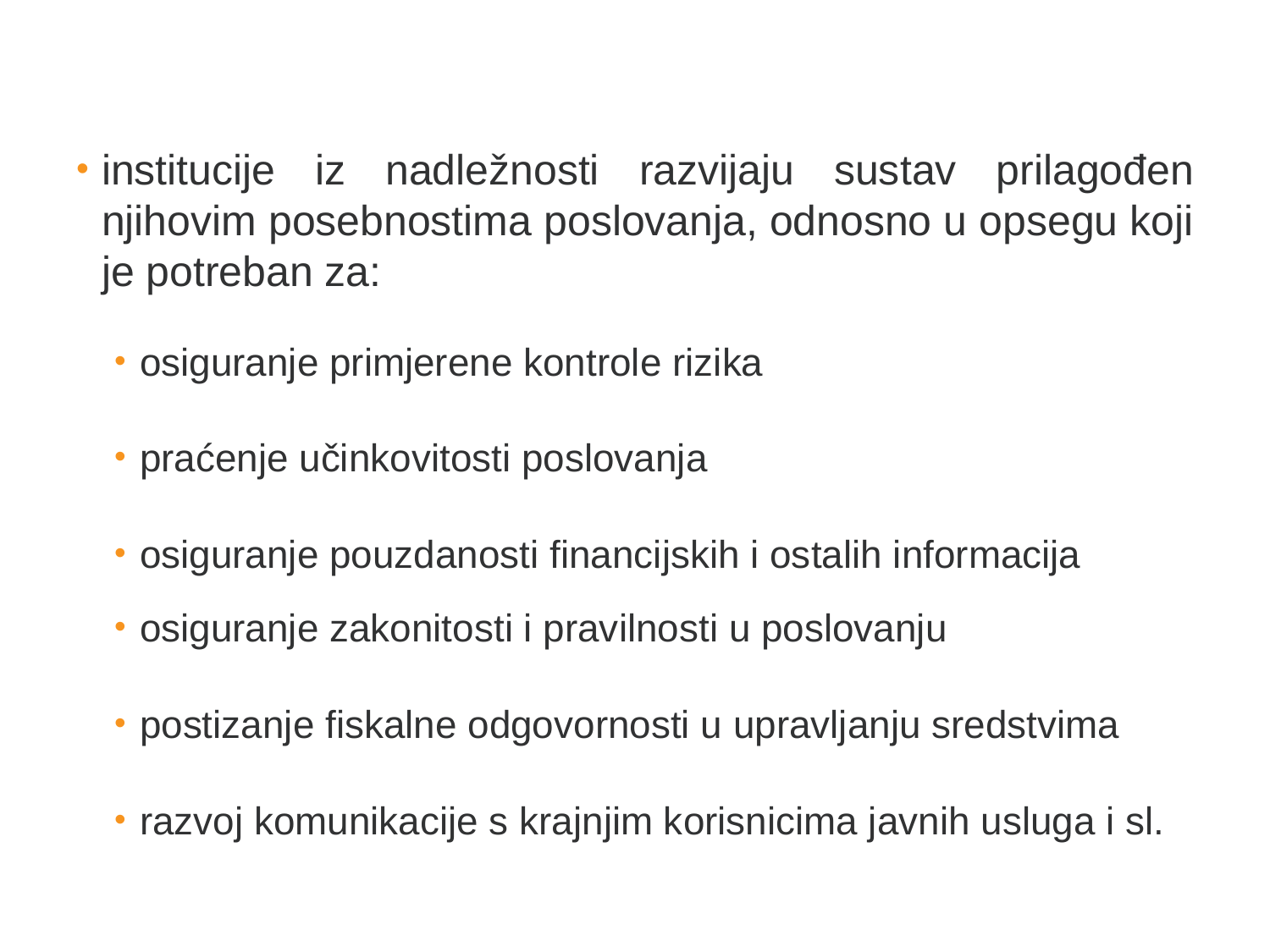

15
institucije iz nadležnosti razvijaju sustav prilagođen njihovim posebnostima poslovanja, odnosno u opsegu koji je potreban za:

osiguranje primjerene kontrole rizika

praćenje učinkovitosti poslovanja

osiguranje pouzdanosti financijskih i ostalih informacija

osiguranje zakonitosti i pravilnosti u poslovanju

postizanje fiskalne odgovornosti u upravljanju sredstvima

razvoj komunikacije s krajnjim korisnicima javnih usluga i sl.